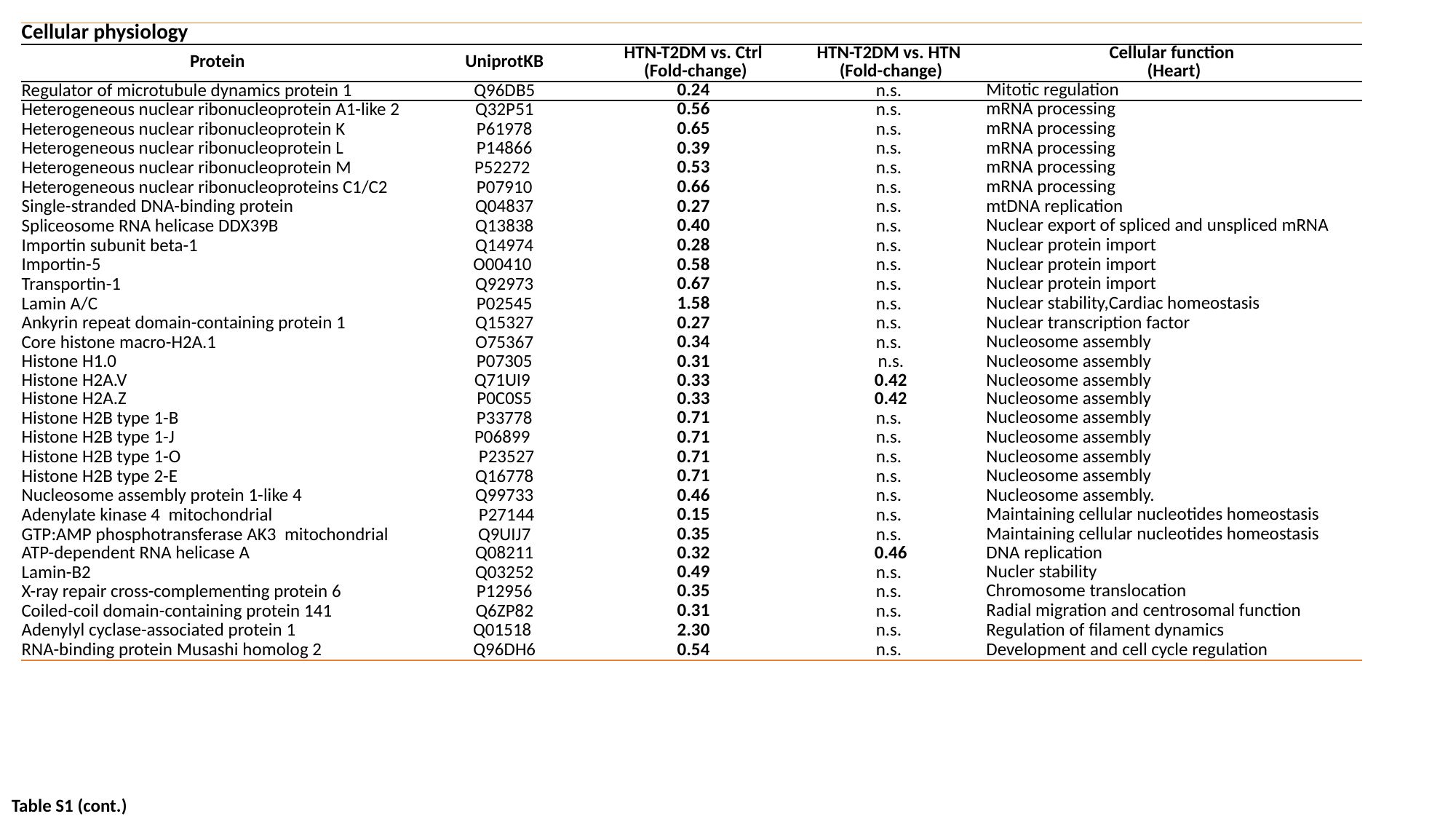

| Cellular physiology |  |  |  |  |
| --- | --- | --- | --- | --- |
| Protein | UniprotKB | HTN-T2DM vs. Ctrl (Fold-change) | HTN-T2DM vs. HTN (Fold-change) | Cellular function (Heart) |
| Regulator of microtubule dynamics protein 1 | Q96DB5 | 0.24 | n.s. | Mitotic regulation |
| Heterogeneous nuclear ribonucleoprotein A1-like 2 | Q32P51 | 0.56 | n.s. | mRNA processing |
| Heterogeneous nuclear ribonucleoprotein K | P61978 | 0.65 | n.s. | mRNA processing |
| Heterogeneous nuclear ribonucleoprotein L | P14866 | 0.39 | n.s. | mRNA processing |
| Heterogeneous nuclear ribonucleoprotein M | P52272 | 0.53 | n.s. | mRNA processing |
| Heterogeneous nuclear ribonucleoproteins C1/C2 | P07910 | 0.66 | n.s. | mRNA processing |
| Single-stranded DNA-binding protein | Q04837 | 0.27 | n.s. | mtDNA replication |
| Spliceosome RNA helicase DDX39B | Q13838 | 0.40 | n.s. | Nuclear export of spliced and unspliced mRNA |
| Importin subunit beta-1 | Q14974 | 0.28 | n.s. | Nuclear protein import |
| Importin-5 | O00410 | 0.58 | n.s. | Nuclear protein import |
| Transportin-1 | Q92973 | 0.67 | n.s. | Nuclear protein import |
| Lamin A/C | P02545 | 1.58 | n.s. | Nuclear stability,Cardiac homeostasis |
| Ankyrin repeat domain-containing protein 1 | Q15327 | 0.27 | n.s. | Nuclear transcription factor |
| Core histone macro-H2A.1 | O75367 | 0.34 | n.s. | Nucleosome assembly |
| Histone H1.0 | P07305 | 0.31 | n.s. | Nucleosome assembly |
| Histone H2A.V | Q71UI9 | 0.33 | 0.42 | Nucleosome assembly |
| Histone H2A.Z | P0C0S5 | 0.33 | 0.42 | Nucleosome assembly |
| Histone H2B type 1-B | P33778 | 0.71 | n.s. | Nucleosome assembly |
| Histone H2B type 1-J | P06899 | 0.71 | n.s. | Nucleosome assembly |
| Histone H2B type 1-O | P23527 | 0.71 | n.s. | Nucleosome assembly |
| Histone H2B type 2-E | Q16778 | 0.71 | n.s. | Nucleosome assembly |
| Nucleosome assembly protein 1-like 4 | Q99733 | 0.46 | n.s. | Nucleosome assembly. |
| Adenylate kinase 4 mitochondrial | P27144 | 0.15 | n.s. | Maintaining cellular nucleotides homeostasis |
| GTP:AMP phosphotransferase AK3 mitochondrial | Q9UIJ7 | 0.35 | n.s. | Maintaining cellular nucleotides homeostasis |
| ATP-dependent RNA helicase A | Q08211 | 0.32 | 0.46 | DNA replication |
| Lamin-B2 | Q03252 | 0.49 | n.s. | Nucler stability |
| X-ray repair cross-complementing protein 6 | P12956 | 0.35 | n.s. | Chromosome translocation |
| Coiled-coil domain-containing protein 141 | Q6ZP82 | 0.31 | n.s. | Radial migration and centrosomal function |
| Adenylyl cyclase-associated protein 1 | Q01518 | 2.30 | n.s. | Regulation of filament dynamics |
| RNA-binding protein Musashi homolog 2 | Q96DH6 | 0.54 | n.s. | Development and cell cycle regulation |
Table S1 (cont.)